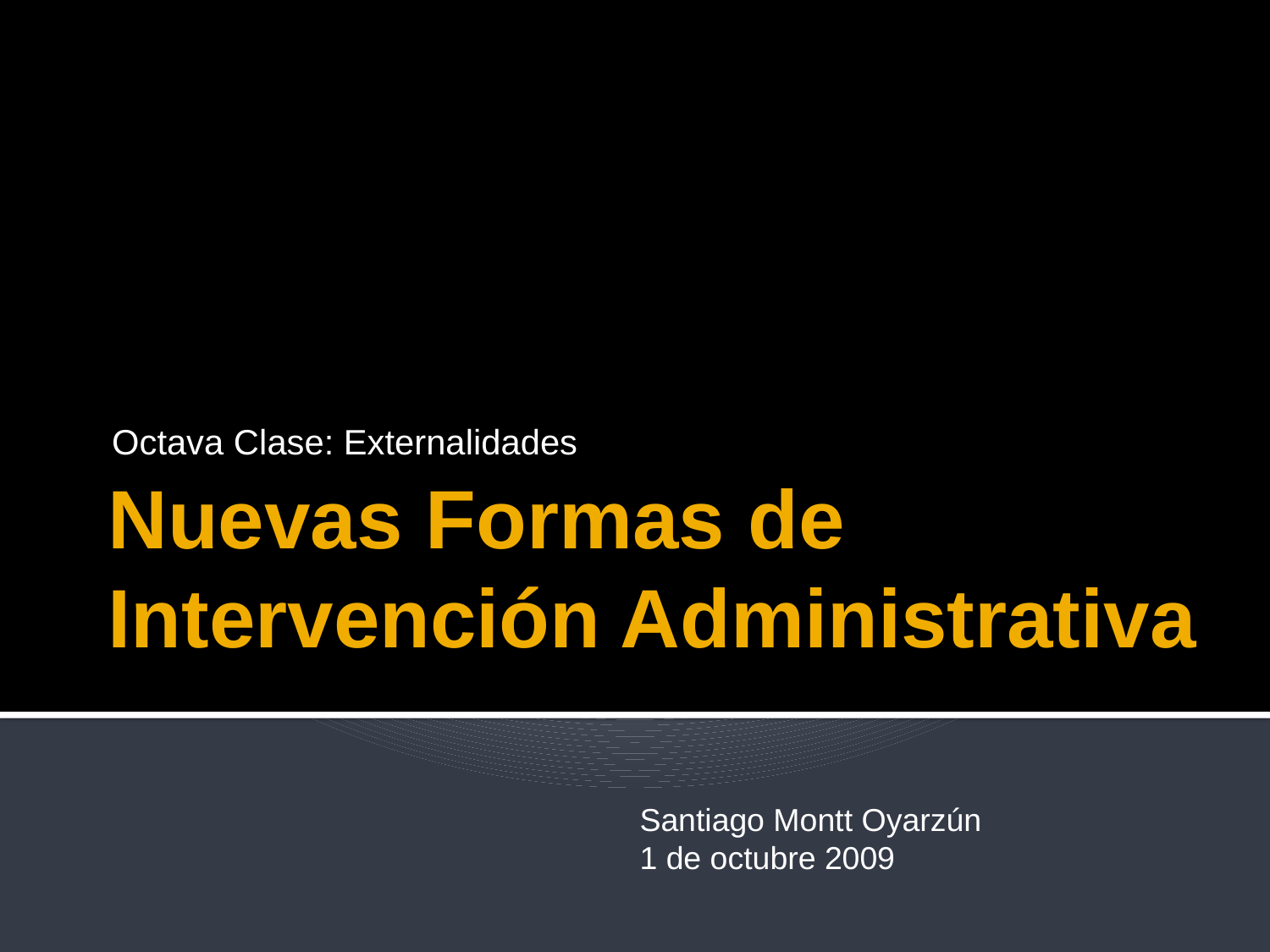

Octava Clase: Externalidades
# Nuevas Formas de Intervención Administrativa
Santiago Montt Oyarzún
1 de octubre 2009